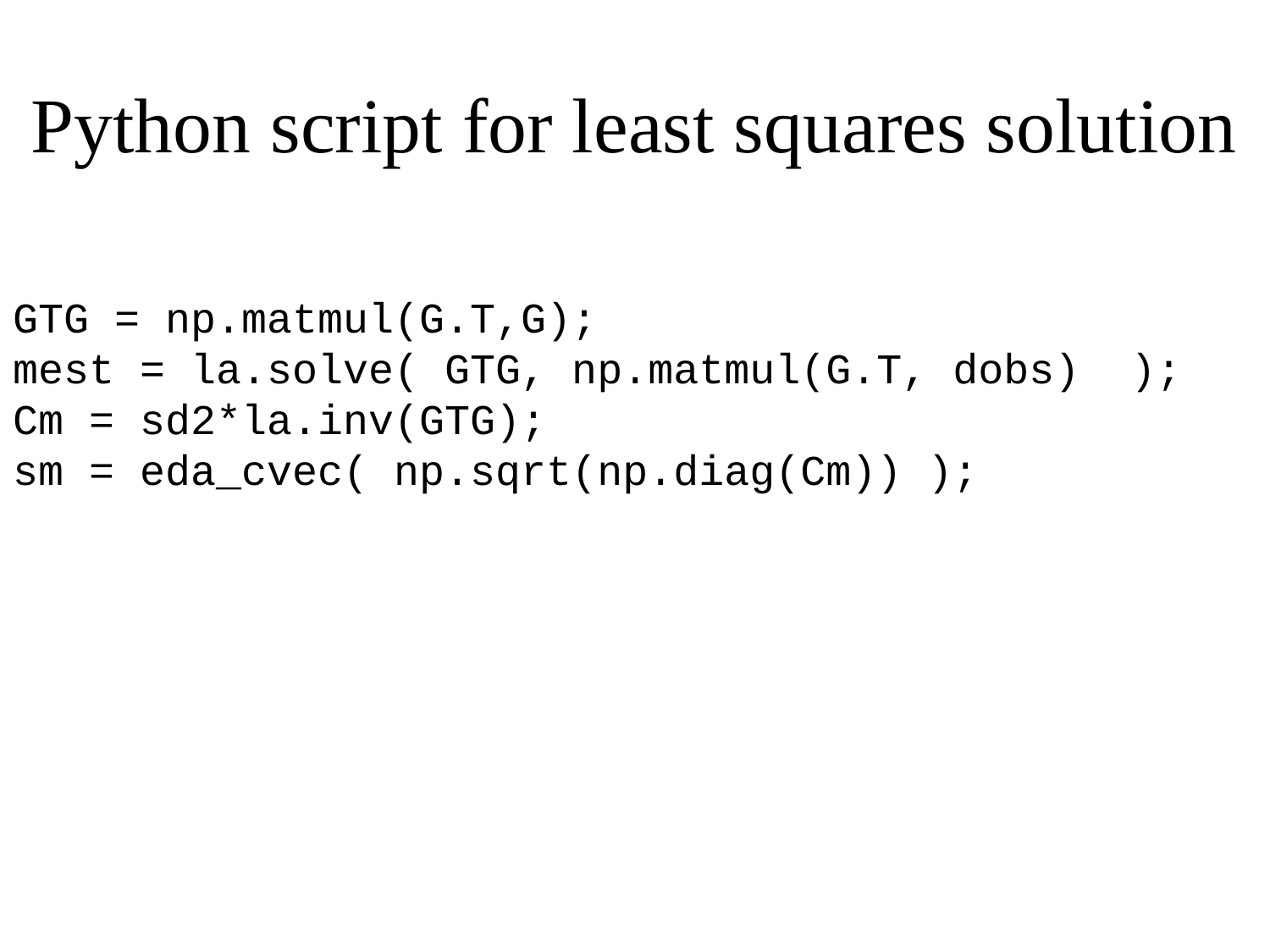

# Python script for least squares solution
GTG = np.matmul(G.T,G);
mest = la.solve( GTG, np.matmul(G.T, dobs)  );
Cm = sd2*la.inv(GTG);
sm = eda_cvec( np.sqrt(np.diag(Cm)) );